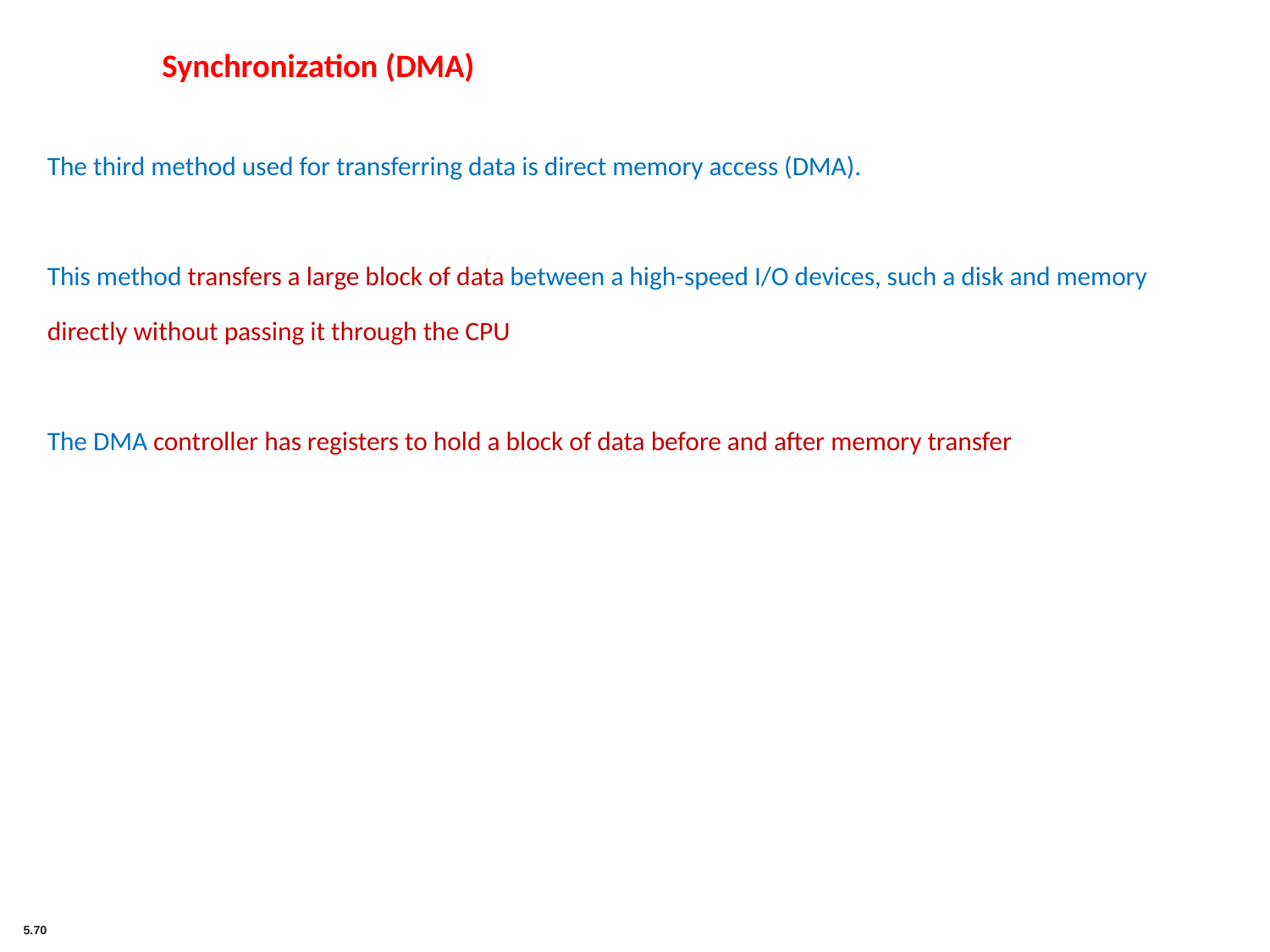

Synchronization (DMA)
The third method used for transferring data is direct memory access (DMA).

This method transfers a large block of data between a high-speed I/O devices, such a disk and memory directly without passing it through the CPU

The DMA controller has registers to hold a block of data before and after memory transfer
5.70